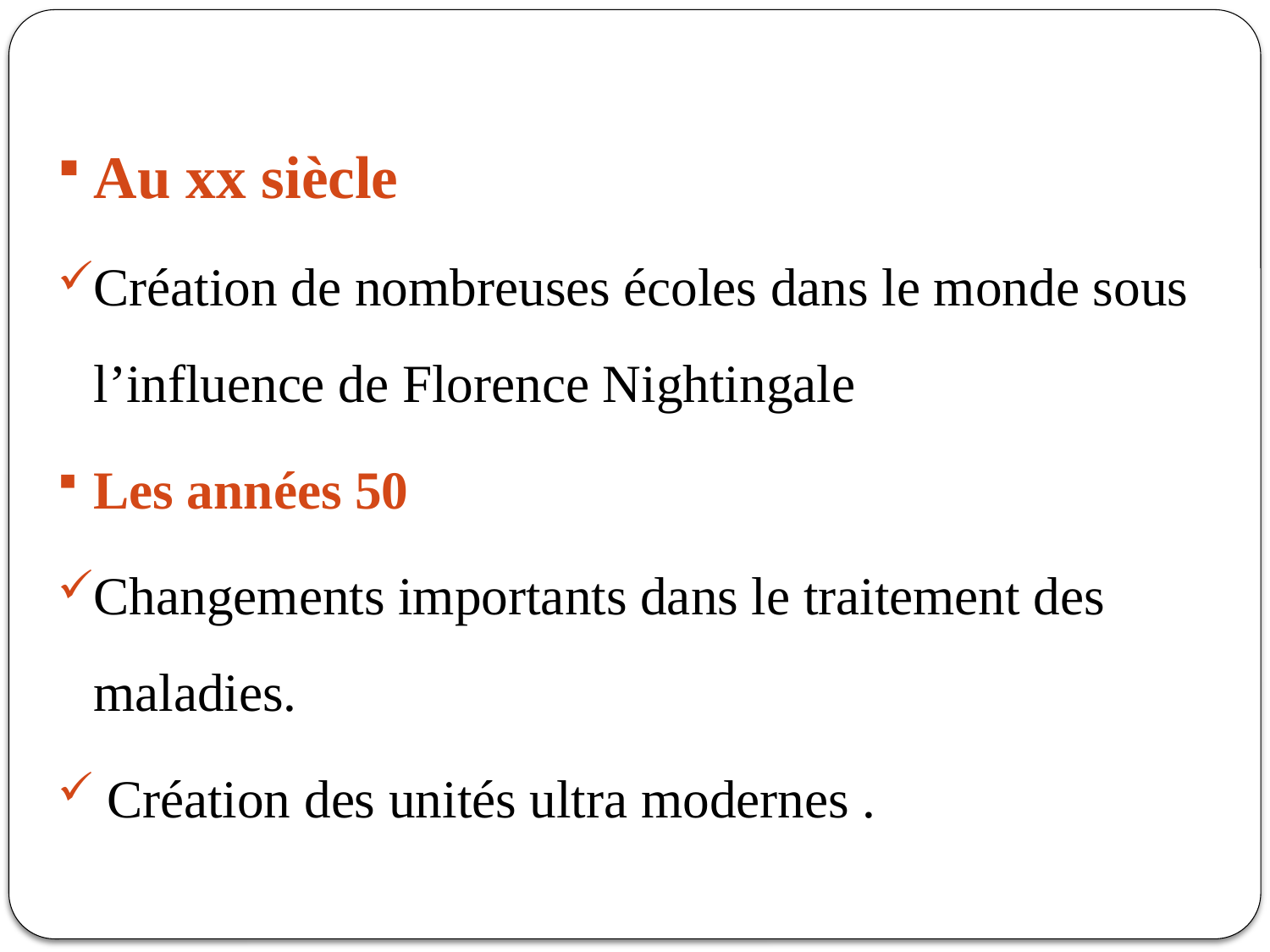

Au xx siècle
Création de nombreuses écoles dans le monde sous l’influence de Florence Nightingale
Les années 50
Changements importants dans le traitement des maladies.
 Création des unités ultra modernes .